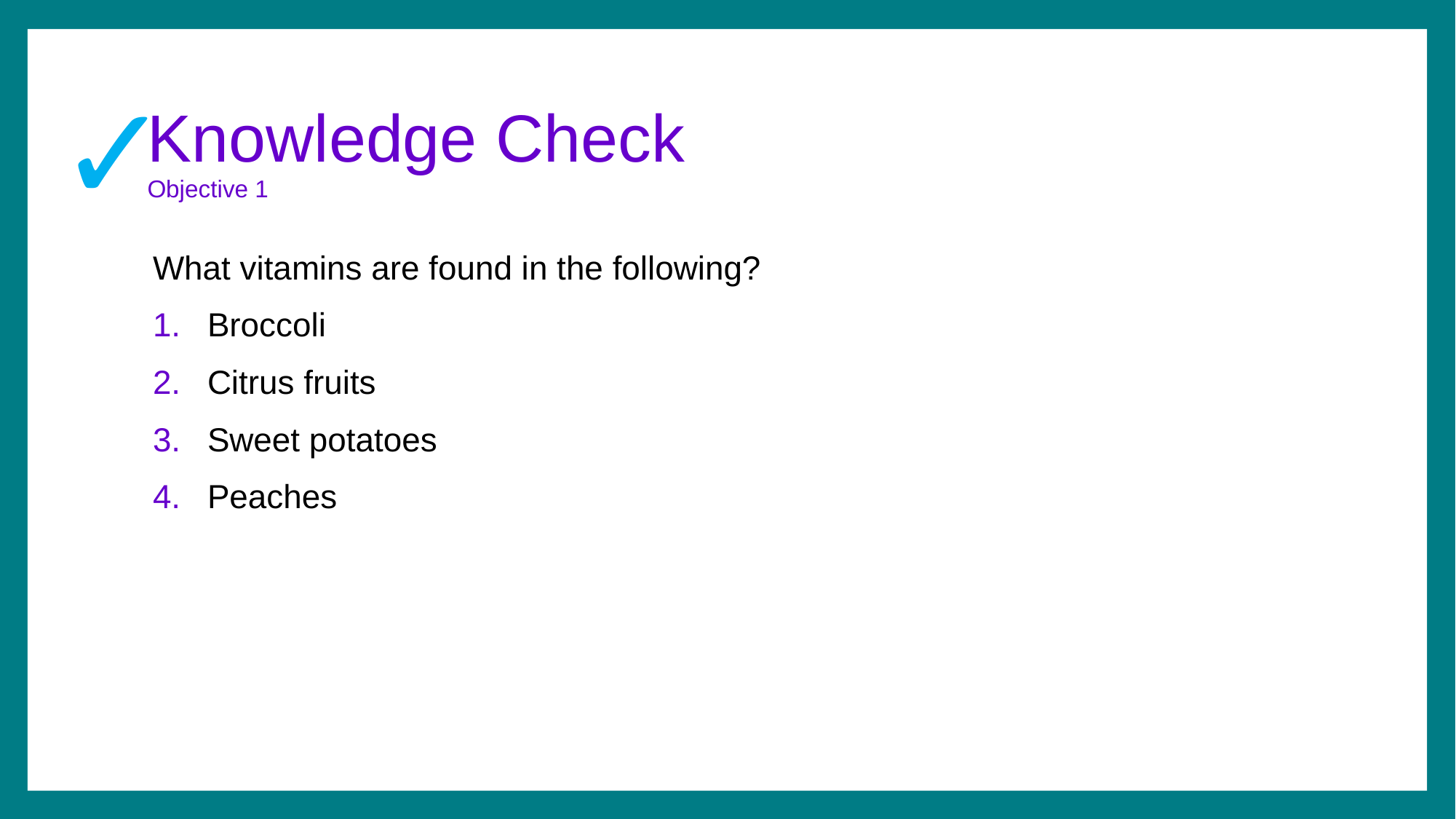

✓
# Knowledge Check Objective 1
What vitamins are found in the following?
Broccoli
Citrus fruits
Sweet potatoes
Peaches